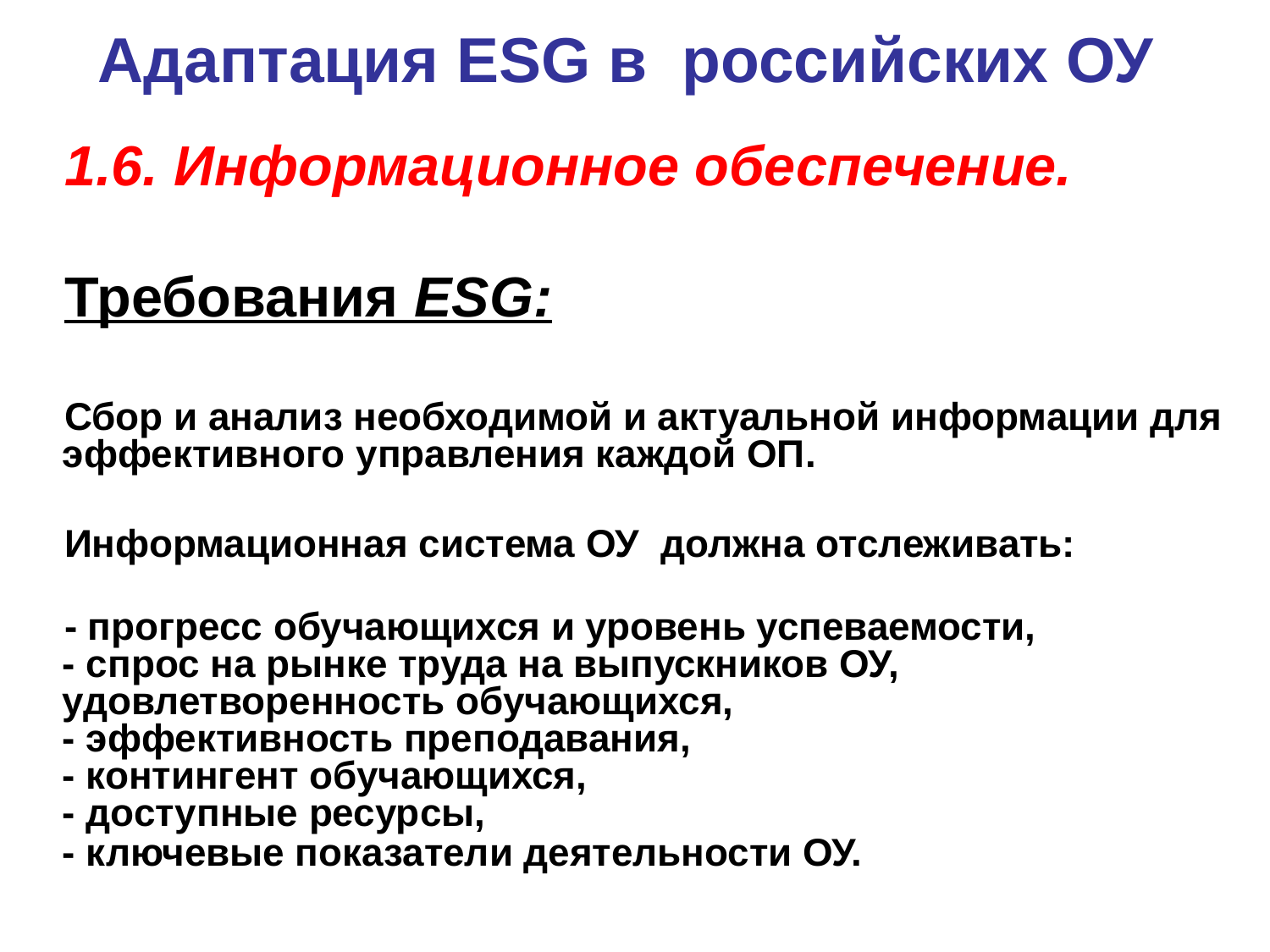

# Адаптация ESG в  российских ОУ
1.6. Информационное обеспечение.

Требования ESG:

Сбор и анализ необходимой и актуальной информации для эффективного управления каждой ОП.

Информационная система ОУ  должна отслеживать:
- прогресс обучающихся и уровень успеваемости,
- спрос на рынке труда на выпускников ОУ,
удовлетворенность обучающихся,
- эффективность преподавания,
- контингент обучающихся,
- доступные ресурсы,
- ключевые показатели деятельности ОУ.